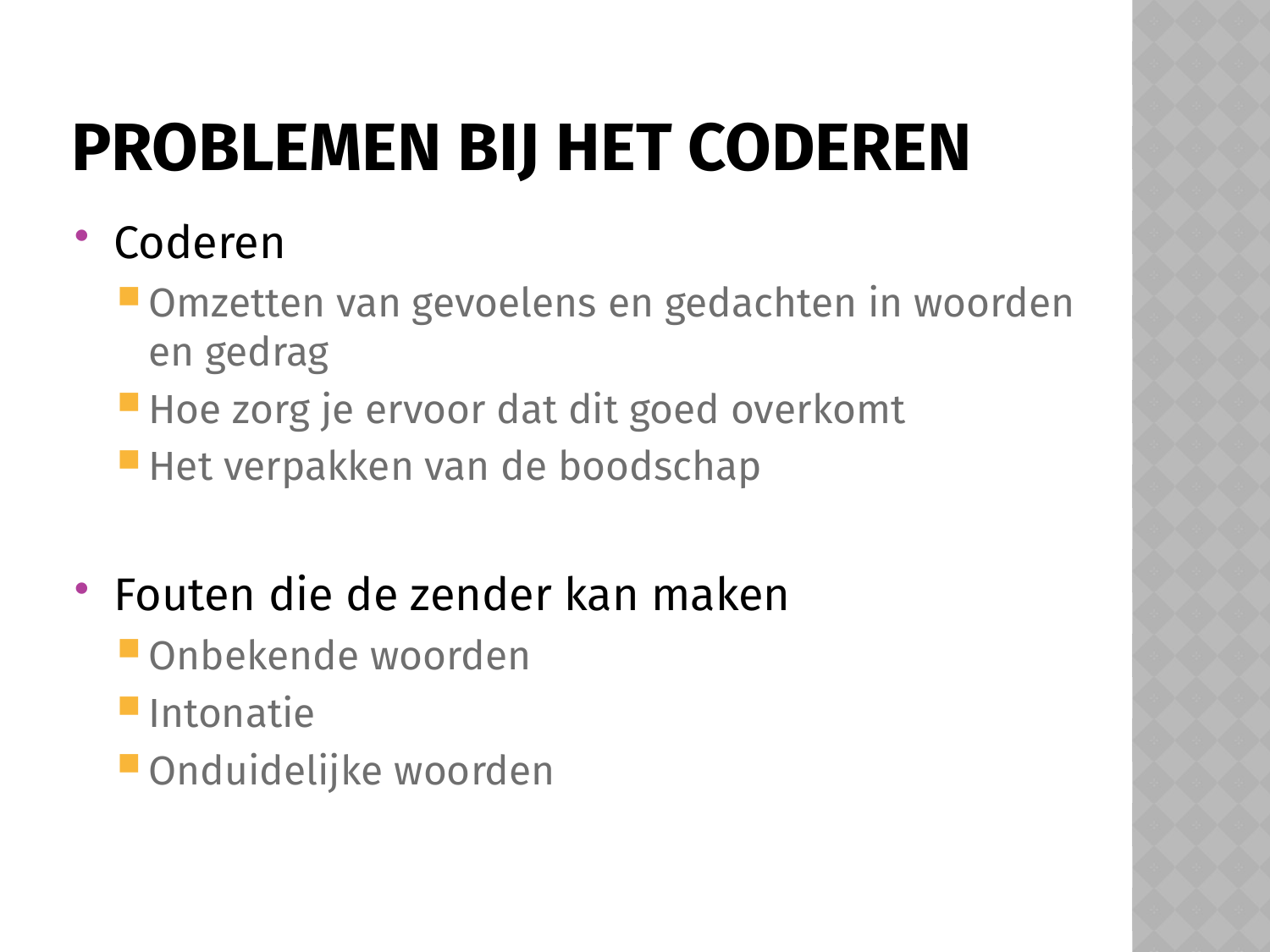

# Problemen bij het coderen
Coderen
Omzetten van gevoelens en gedachten in woorden en gedrag
Hoe zorg je ervoor dat dit goed overkomt
Het verpakken van de boodschap

Fouten die de zender kan maken
Onbekende woorden
Intonatie
Onduidelijke woorden